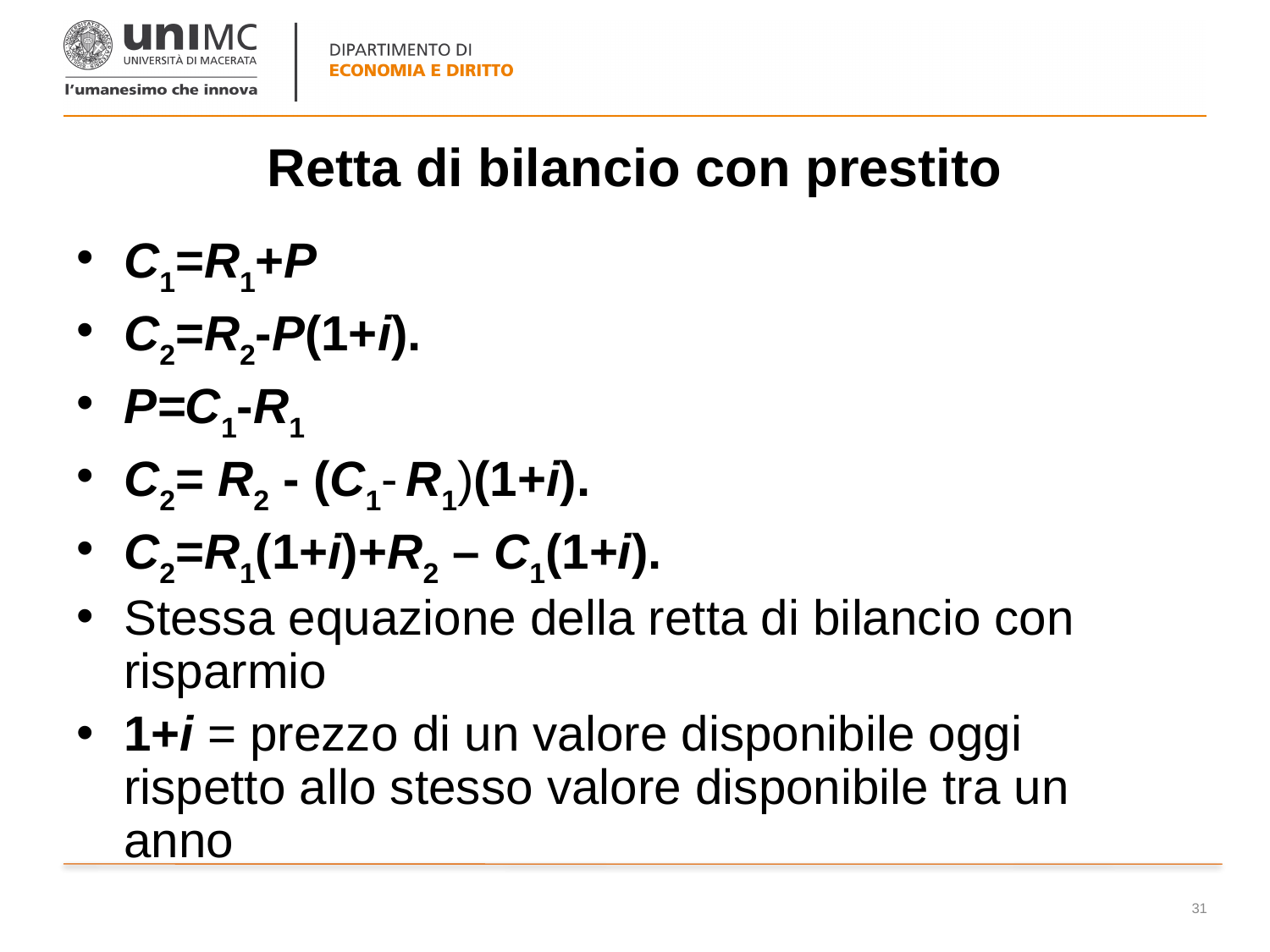

# Retta di bilancio con prestito
C1=R1+P
C2=R2-P(1+i).
P=C1-R1
C2= R2 - (C1- R1)(1+i).
C2=R1(1+i)+R2 – C1(1+i).
Stessa equazione della retta di bilancio con risparmio
1+i = prezzo di un valore disponibile oggi rispetto allo stesso valore disponibile tra un anno

31